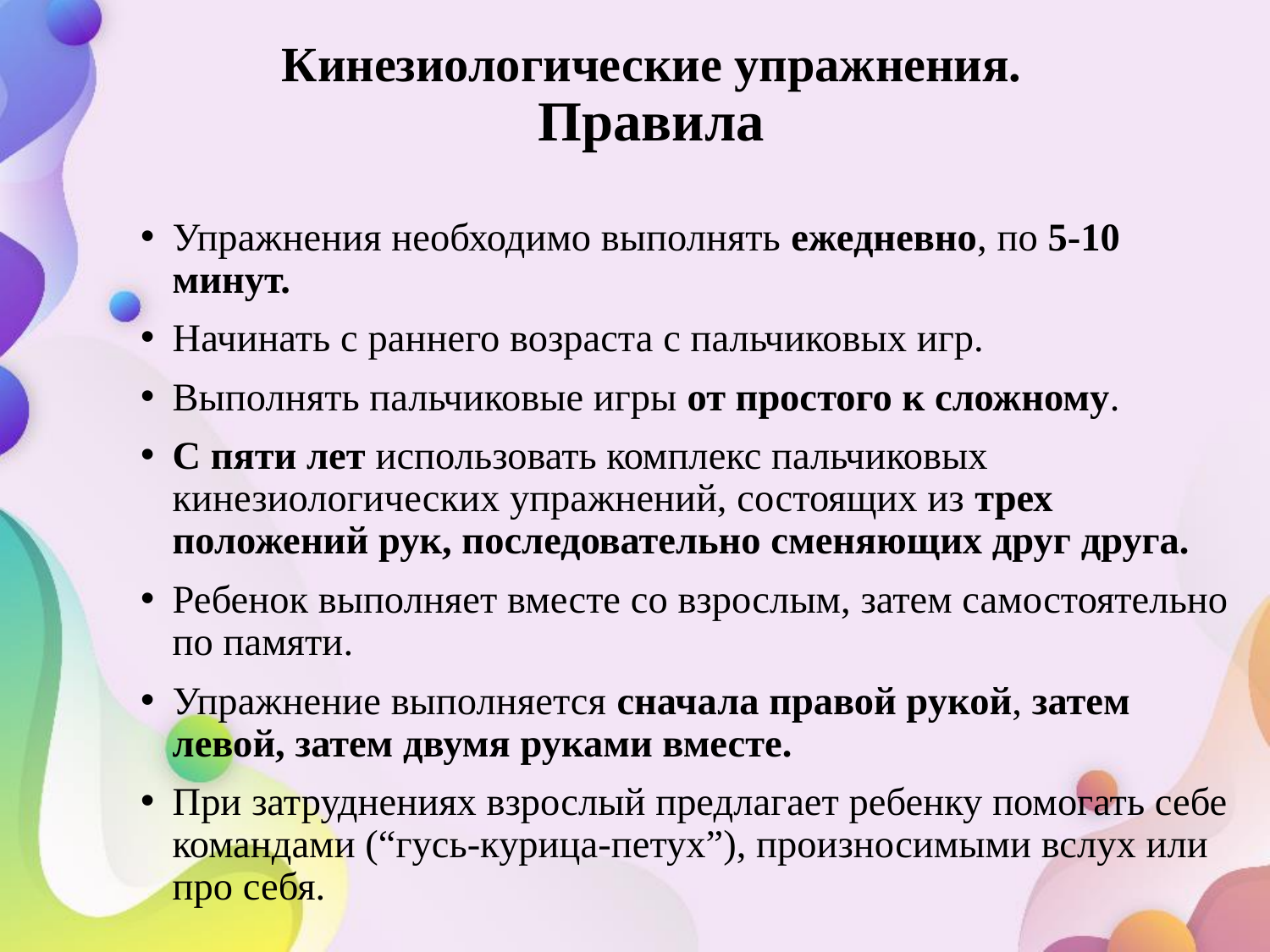

# Кинезиологические упражнения. Правила
Упражнения необходимо выполнять ежедневно, по 5-10 минут.
Начинать с раннего возраста с пальчиковых игр.
Выполнять пальчиковые игры от простого к сложному.
С пяти лет использовать комплекс пальчиковых кинезиологических упражнений, состоящих из трех положений рук, последовательно сменяющих друг друга.
Ребенок выполняет вместе со взрослым, затем самостоятельно по памяти.
Упражнение выполняется сначала правой рукой, затем левой, затем двумя руками вместе.
При затруднениях взрослый предлагает ребенку помогать себе командами (“гусь-курица-петух”), произносимыми вслух или про себя.